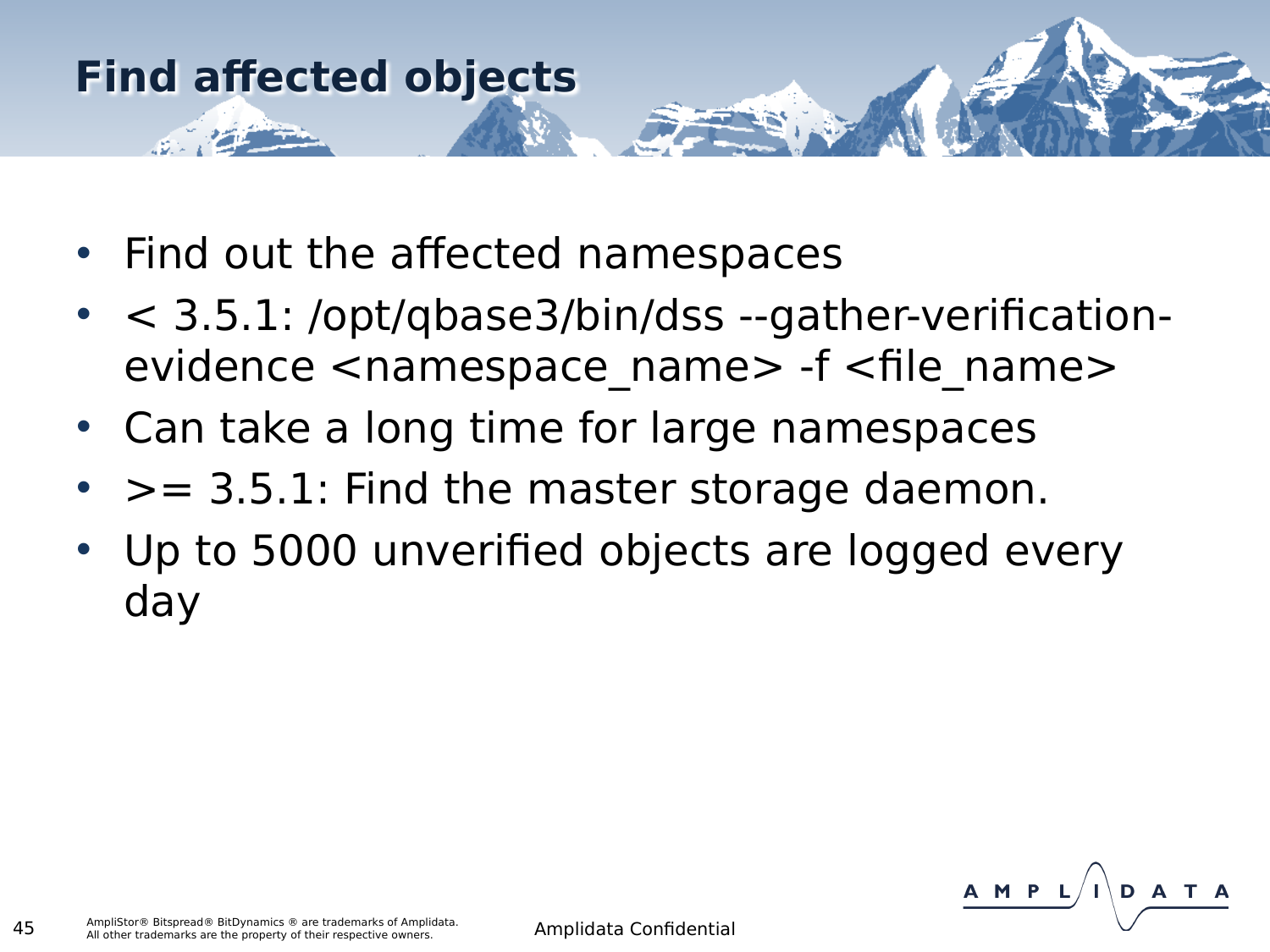

# Find affected objects
Find out the affected namespaces
< 3.5.1: /opt/qbase3/bin/dss --gather-verification-evidence <namespace_name> -f <file_name>
Can take a long time for large namespaces
>= 3.5.1: Find the master storage daemon.
Up to 5000 unverified objects are logged every day
45
Amplidata Confidential